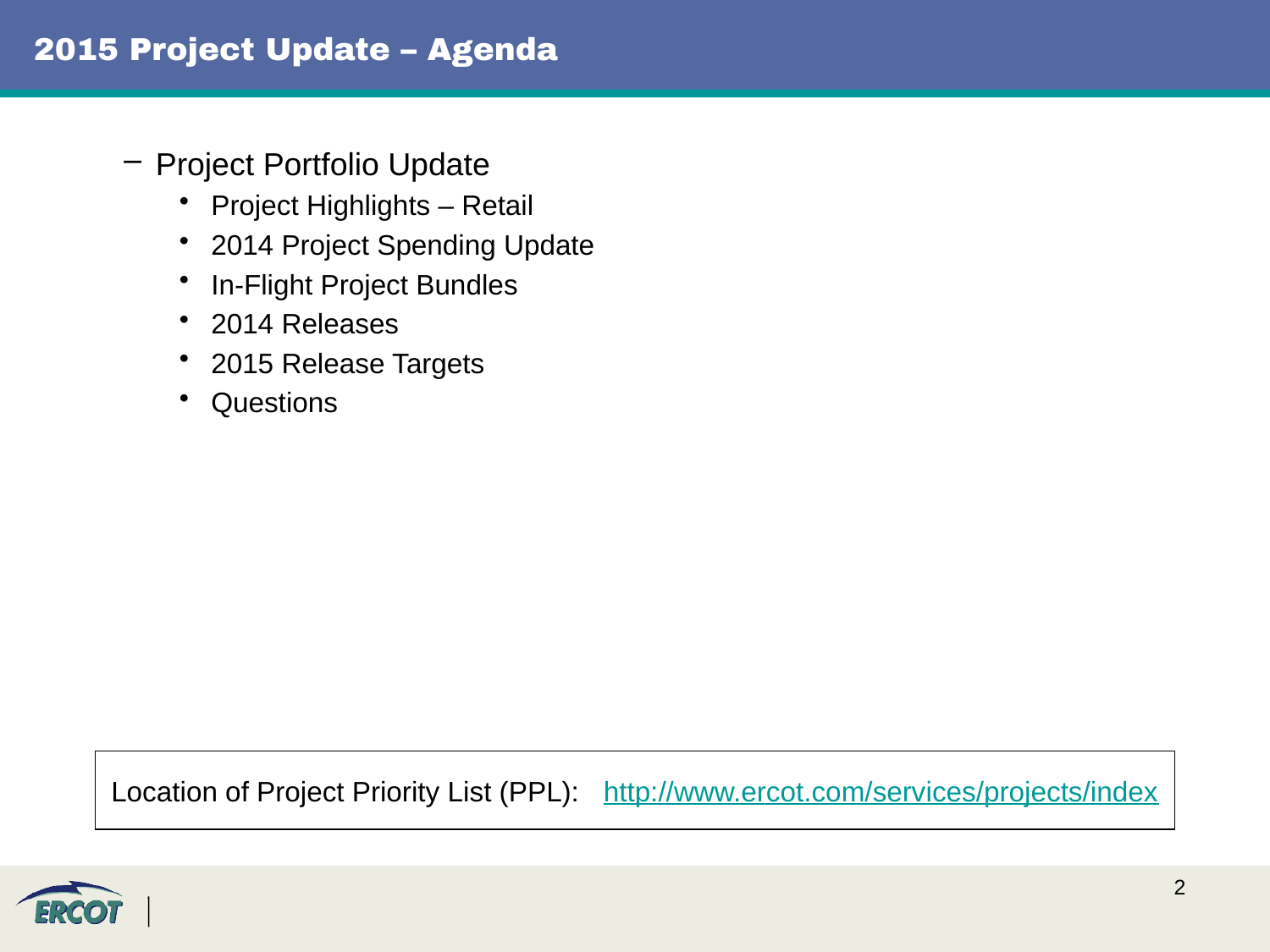

# 2015 Project Update – Agenda
Project Portfolio Update
Project Highlights – Retail
2014 Project Spending Update
In-Flight Project Bundles
2014 Releases
2015 Release Targets
Questions

Location of Project Priority List (PPL):   http://www.ercot.com/services/projects/index